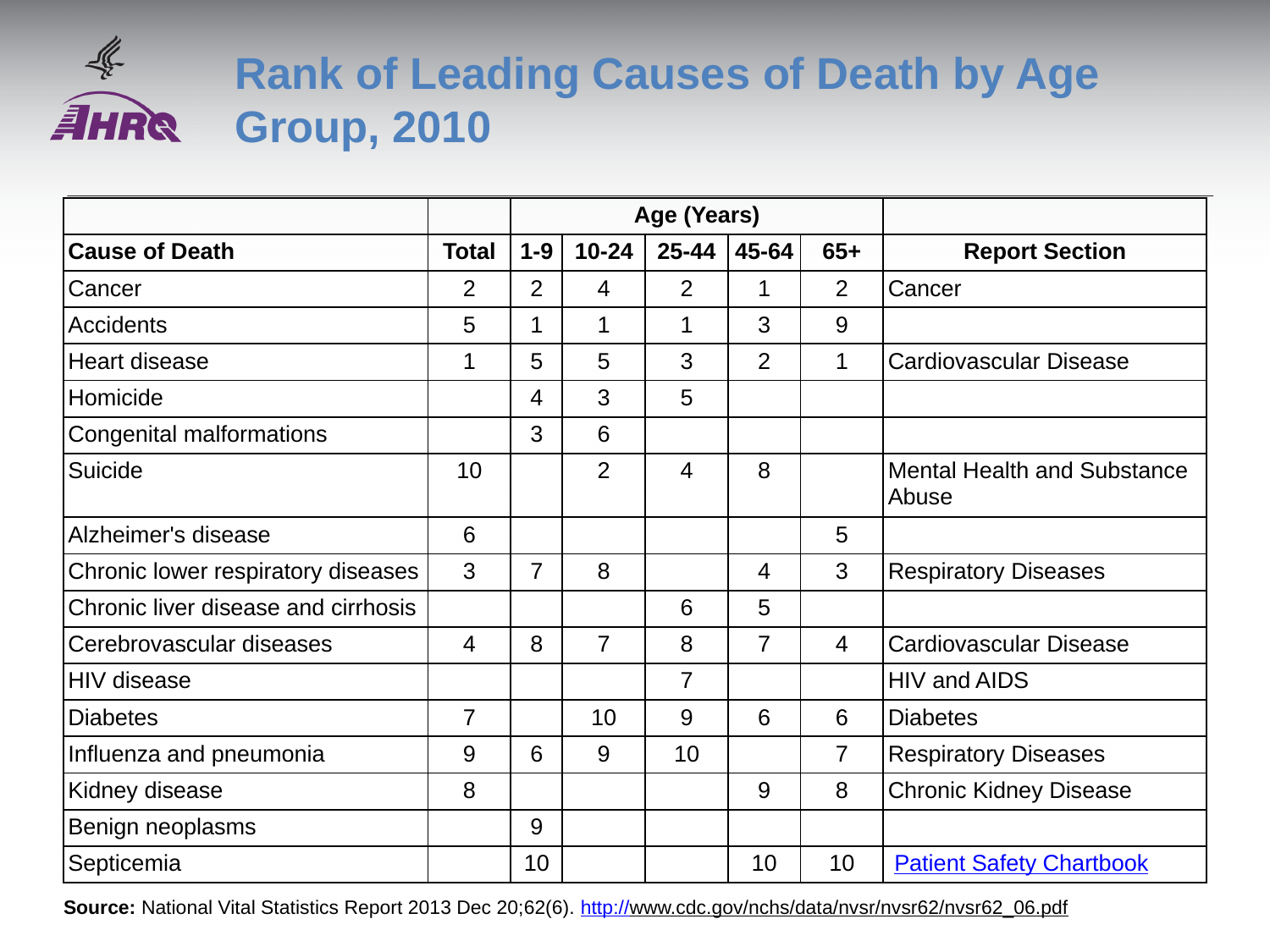

# Rank of Leading Causes of Death by Age Group, 2010
|  |  | Age (Years) |  |  |  |  |  |
| --- | --- | --- | --- | --- | --- | --- | --- |
| Cause of Death | Total | 1-9 | 10-24 | 25-44 | 45-64 | 65+ | Report Section |
| Cancer | 2 | 2 | 4 | 2 | 1 | 2 | Cancer |
| Accidents | 5 | 1 | 1 | 1 | 3 | 9 |  |
| Heart disease | 1 | 5 | 5 | 3 | 2 | 1 | Cardiovascular Disease |
| Homicide |  | 4 | 3 | 5 |  |  |  |
| Congenital malformations |  | 3 | 6 |  |  |  |  |
| Suicide | 10 |  | 2 | 4 | 8 |  | Mental Health and Substance Abuse |
| Alzheimer's disease | 6 |  |  |  |  | 5 |  |
| Chronic lower respiratory diseases | 3 | 7 | 8 |  | 4 | 3 | Respiratory Diseases |
| Chronic liver disease and cirrhosis |  |  |  | 6 | 5 |  |  |
| Cerebrovascular diseases | 4 | 8 | 7 | 8 | 7 | 4 | Cardiovascular Disease |
| HIV disease |  |  |  | 7 |  |  | HIV and AIDS |
| Diabetes | 7 |  | 10 | 9 | 6 | 6 | Diabetes |
| Influenza and pneumonia | 9 | 6 | 9 | 10 |  | 7 | Respiratory Diseases |
| Kidney disease | 8 |  |  |  | 9 | 8 | Chronic Kidney Disease |
| Benign neoplasms |  | 9 |  |  |  |  |  |
| Septicemia |  | 10 |  |  | 10 | 10 | Patient Safety Chartbook |
Source: National Vital Statistics Report 2013 Dec 20;62(6). http://www.cdc.gov/nchs/data/nvsr/nvsr62/nvsr62_06.pdf